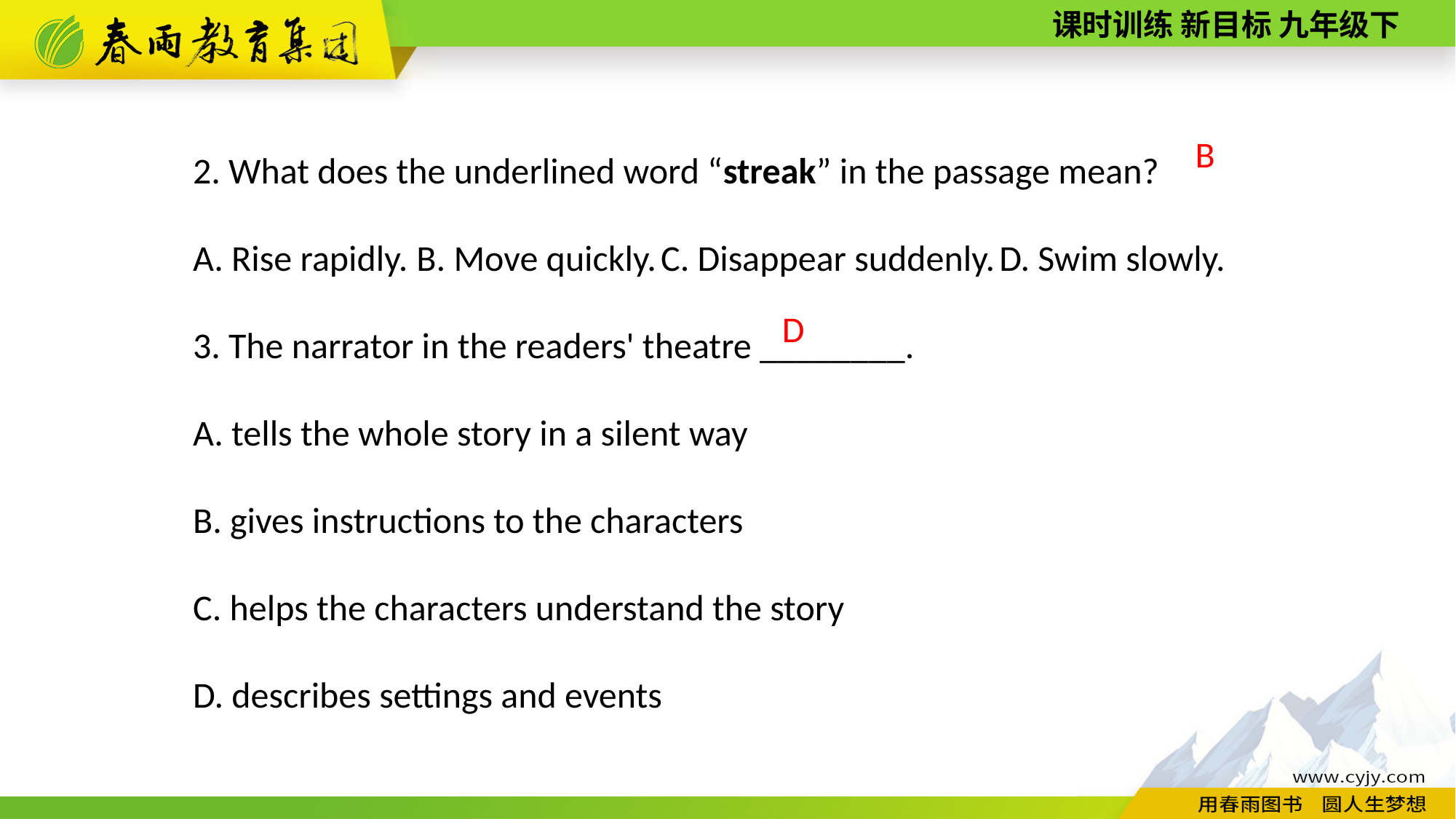

2. What does the underlined word “streak” in the passage mean?
A. Rise rapidly.  B. Move quickly. C. Disappear suddenly. D. Swim slowly.
3. The narrator in the readers' theatre ________.
A. tells the whole story in a silent way
B. gives instructions to the characters
C. helps the characters understand the story
D. describes settings and events
B
D